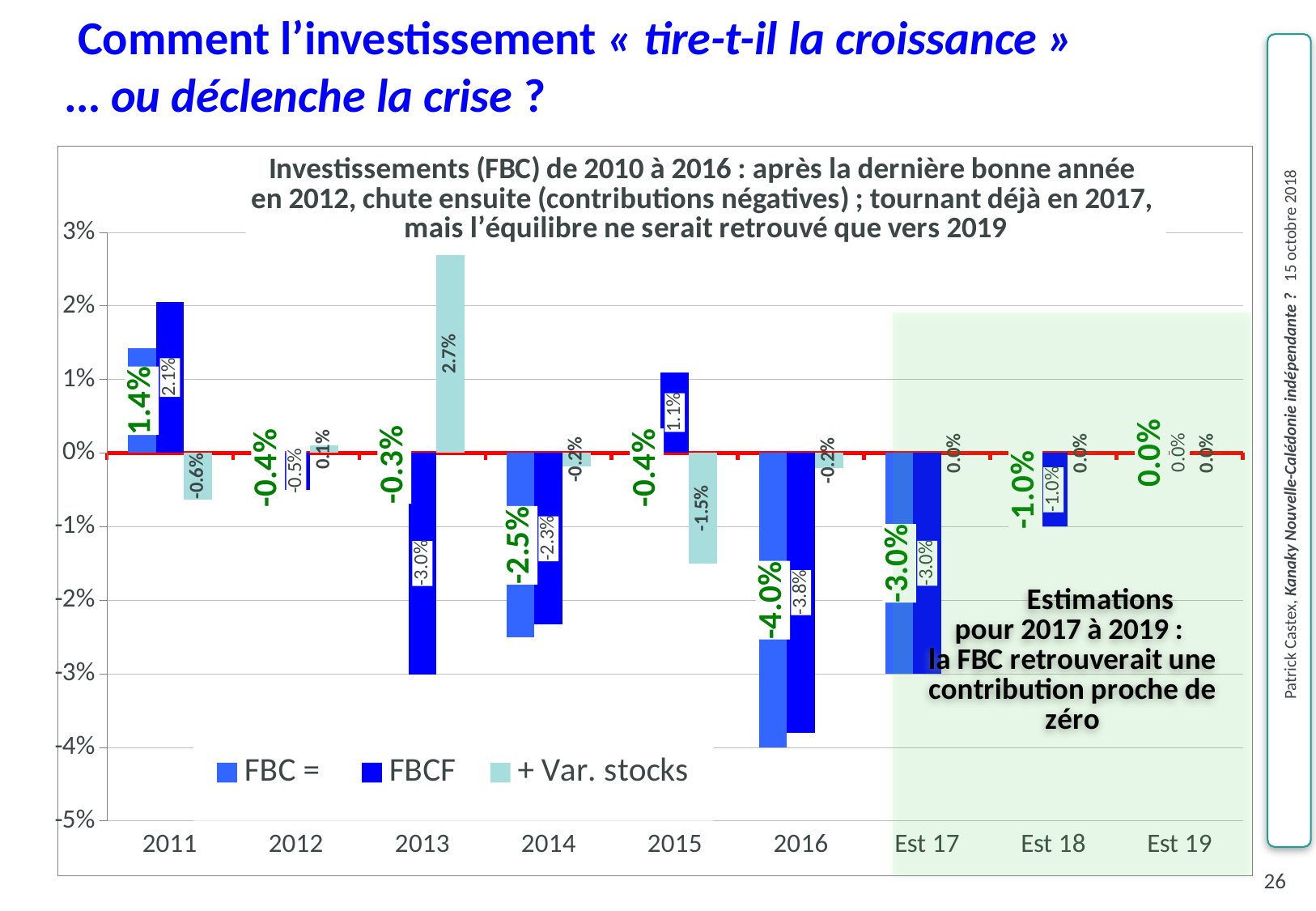

Comment l’investissement « tire-t-il la croissance »
… ou déclenche la crise ?

### Chart: Investissements (FBC) de 2010 à 2016 : après la dernière bonne année
en 2012, chute ensuite (contributions négatives) ; tournant déjà en 2017,
mais l’équilibre ne serait retrouvé que vers 2019

| Category | FBC =  | FBCF | + Var. stocks |
|---|---|---|---|
| 2011 | 0.0142138037970704 | 0.0205157590403755 | -0.00630195524330506 |
| 2012 | -0.004 | -0.005 | 0.001 |
| 2013 | -0.00311736545648961 | -0.0300650678530554 | 0.0269477023965658 |
| 2014 | -0.0250811654089508 | -0.0233051489246093 | -0.00177601648434156 |
| 2015 | -0.004 | 0.011 | -0.015 |
| 2016 | -0.04 | -0.038 | -0.002 |
| Est 17 | -0.03 | -0.03 | 0.0 |
| Est 18 | -0.01 | -0.01 | 0.0 |
| Est 19 | 0.0 | 0.0 | 0.0 |